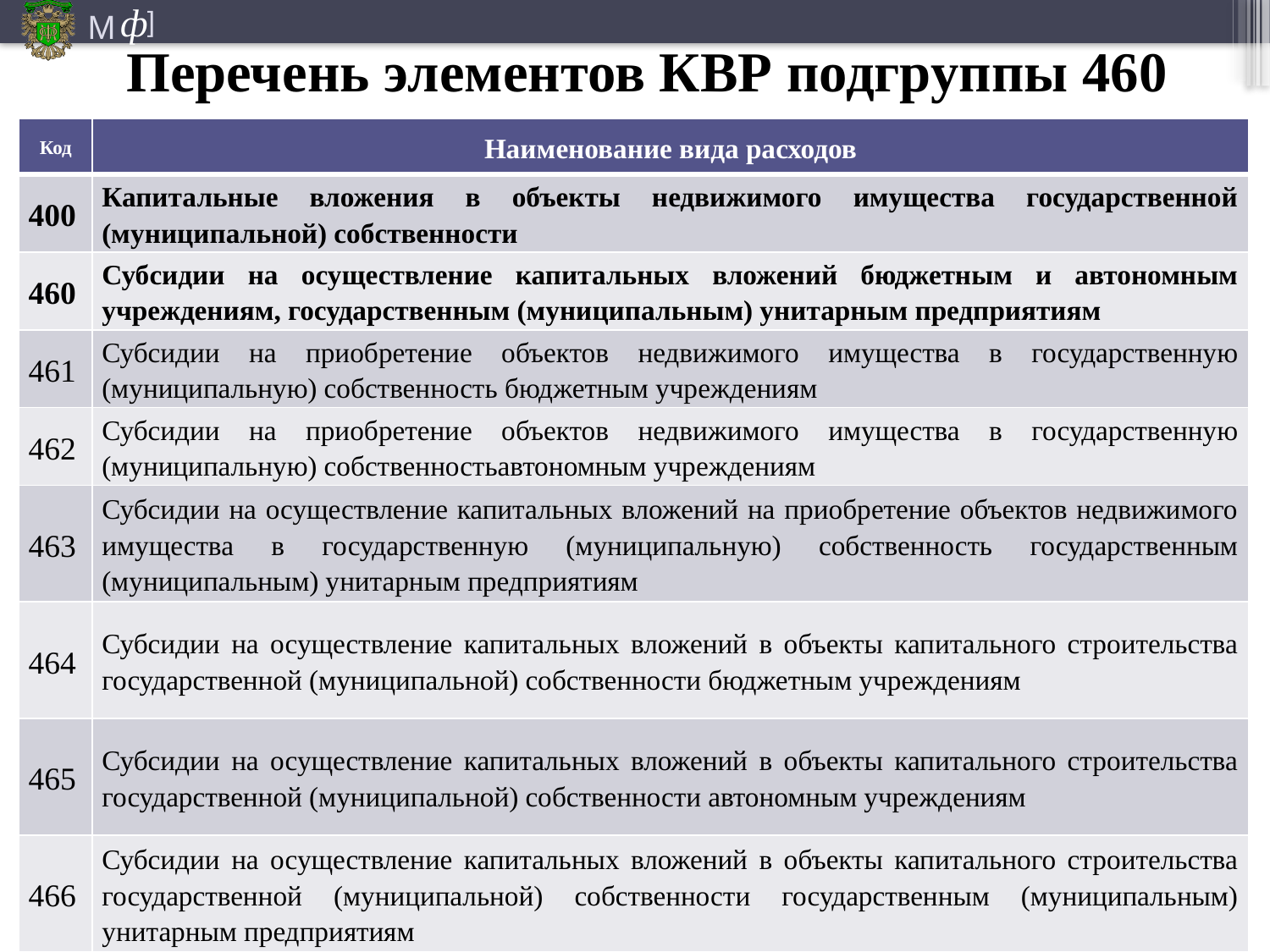

# Перечень элементов КВР подгруппы 460
| Код | Наименование вида расходов |
| --- | --- |
| 400 | Капитальные вложения в объекты недвижимого имущества государственной (муниципальной) собственности |
| 460 | Субсидии на осуществление капитальных вложений бюджетным и автономным учреждениям, государственным (муниципальным) унитарным предприятиям |
| 461 | Субсидии на приобретение объектов недвижимого имущества в государственную (муниципальную) собственность бюджетным учреждениям |
| 462 | Субсидии на приобретение объектов недвижимого имущества в государственную (муниципальную) собственностьавтономным учреждениям |
| 463 | Субсидии на осуществление капитальных вложений на приобретение объектов недвижимого имущества в государственную (муниципальную) собственность государственным (муниципальным) унитарным предприятиям |
| 464 | Субсидии на осуществление капитальных вложений в объекты капитального строительства государственной (муниципальной) собственности бюджетным учреждениям |
| 465 | Субсидии на осуществление капитальных вложений в объекты капитального строительства государственной (муниципальной) собственности автономным учреждениям |
| 466 | Субсидии на осуществление капитальных вложений в объекты капитального строительства государственной (муниципальной) собственности государственным (муниципальным) унитарным предприятиям |